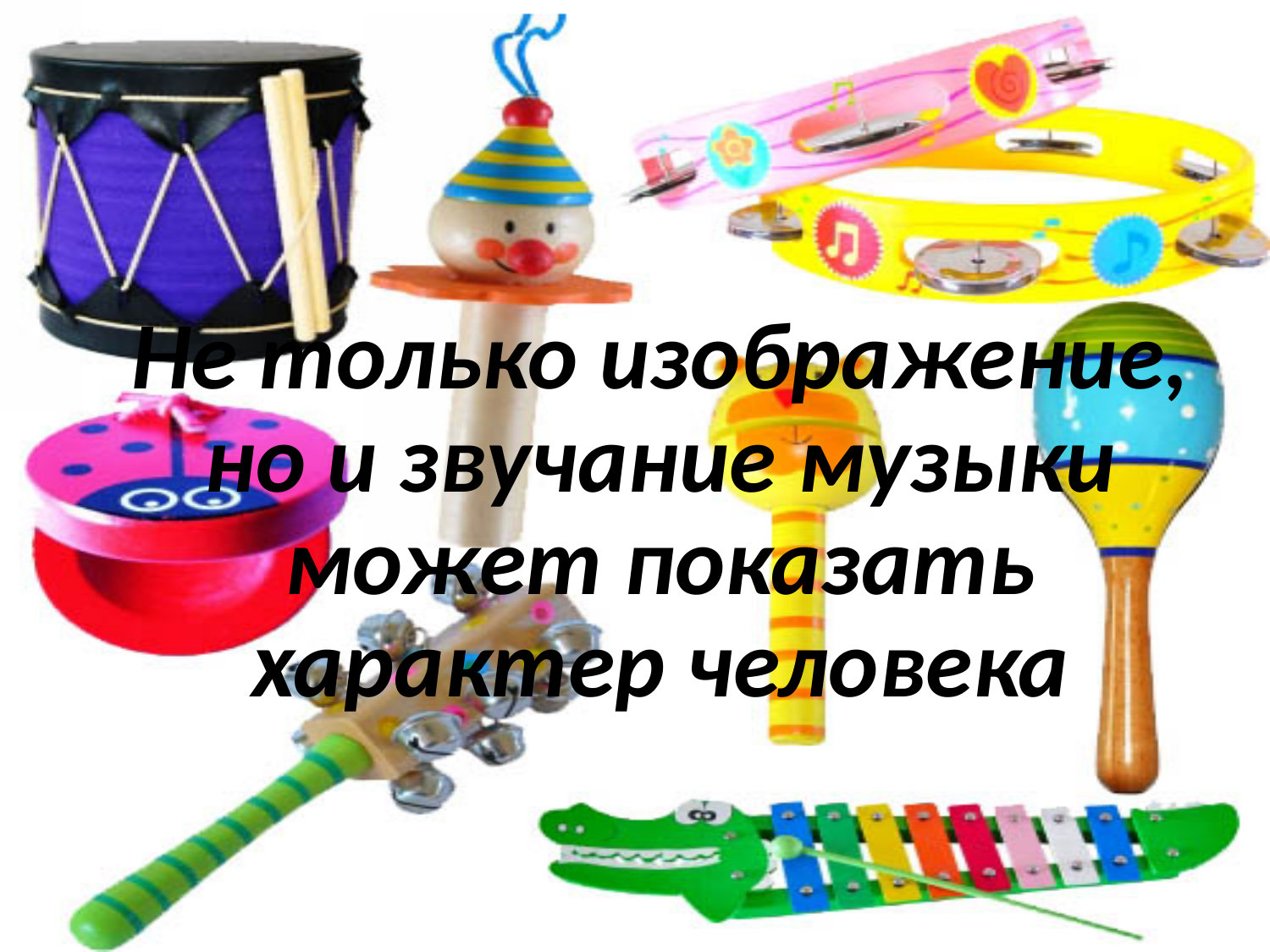

Не только изображение, но и звучание музыки может показать характер человека